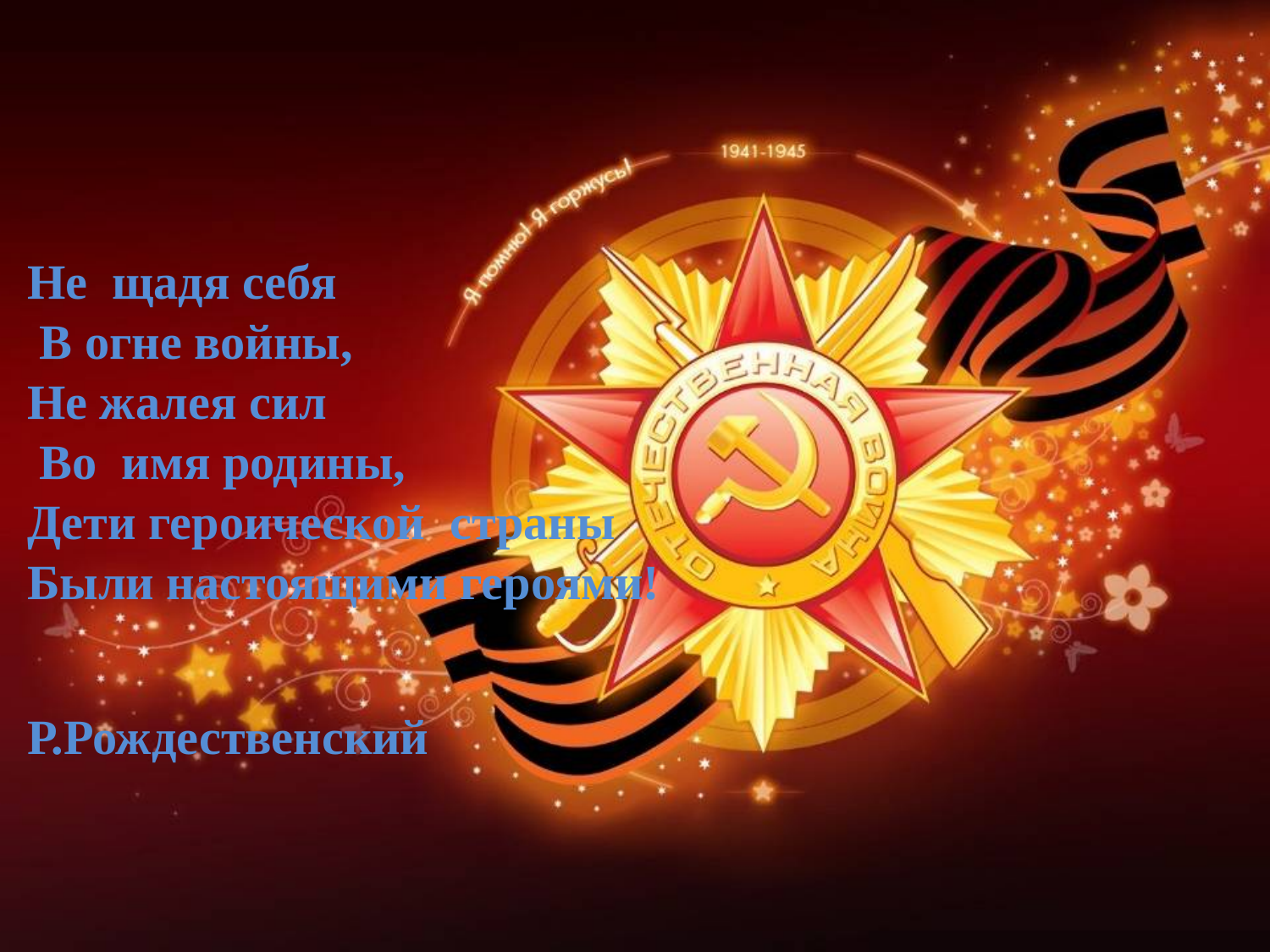

Не  щадя себя
 В огне войны,
Не жалея сил
 Во  имя родины,
Дети героической  страны
Были настоящими героями!

                                              Р.Рождественский